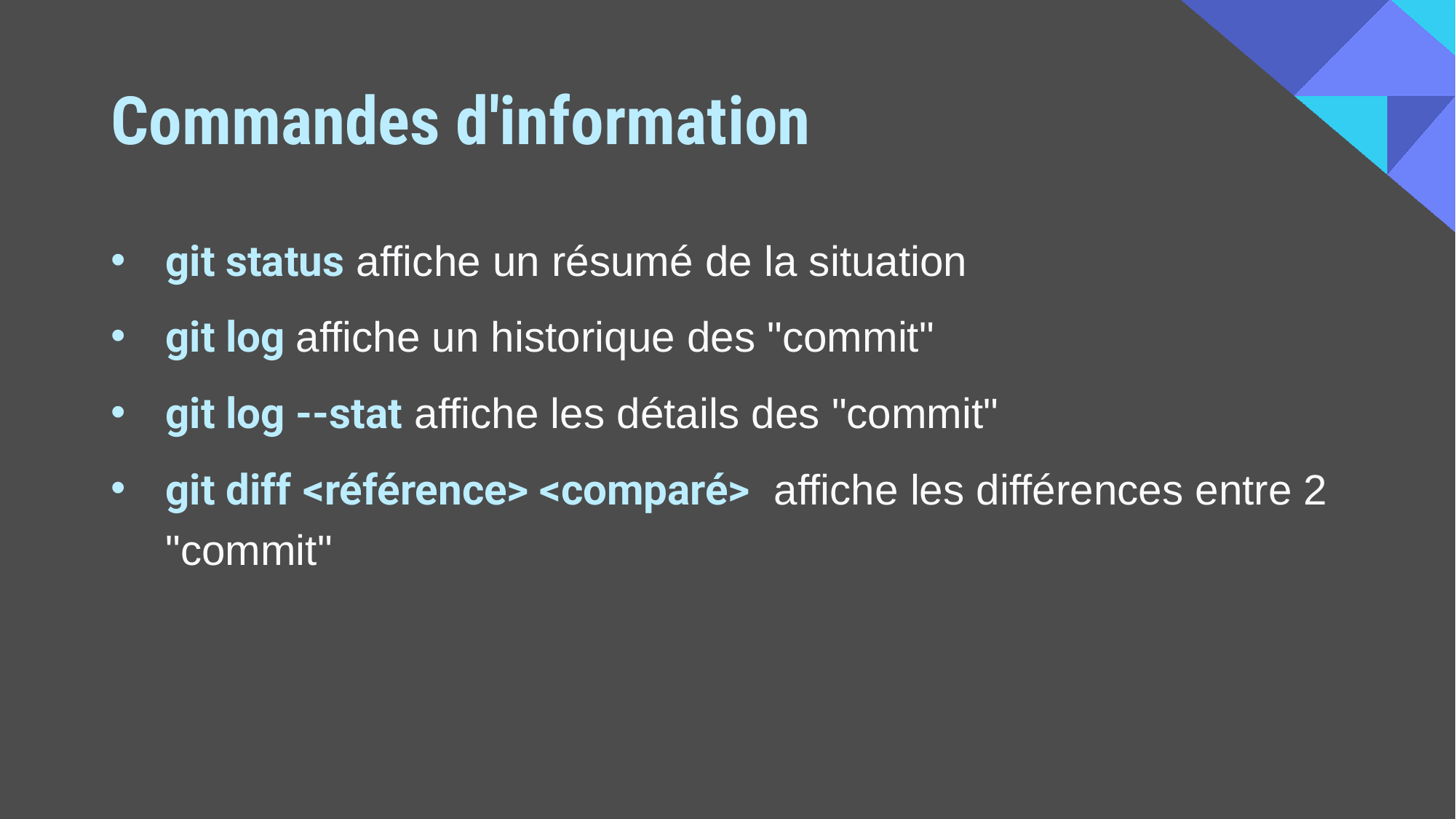

# Commandes d'information
git status affiche un résumé de la situation
git log affiche un historique des "commit"
git log --stat affiche les détails des "commit"
git diff <référence> <comparé>  affiche les différences entre 2 "commit"